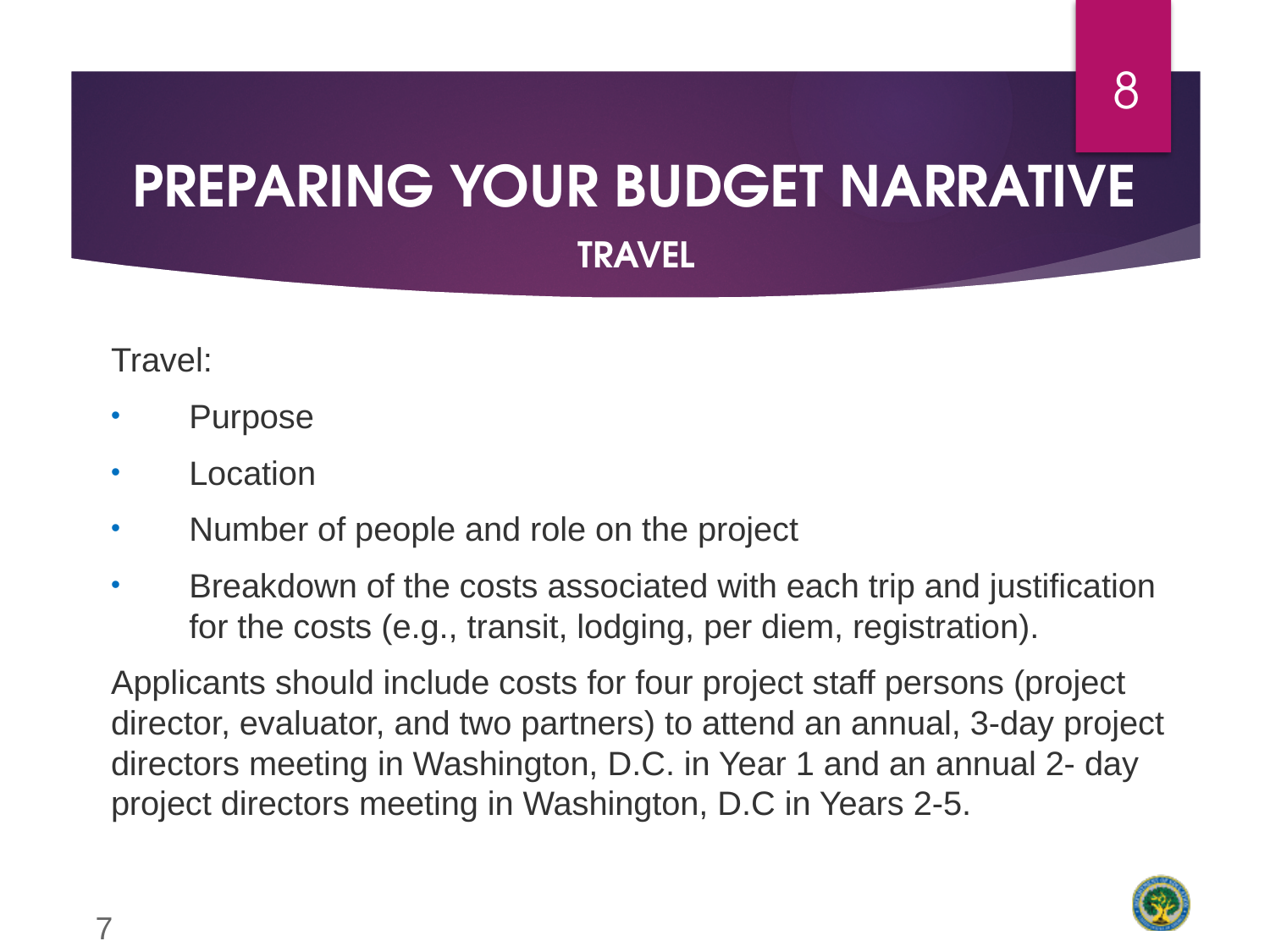

8
# Preparing your Budget Narrative
Travel
Travel:
Purpose
Location
Number of people and role on the project
Breakdown of the costs associated with each trip and justification for the costs (e.g., transit, lodging, per diem, registration).
Applicants should include costs for four project staff persons (project director, evaluator, and two partners) to attend an annual, 3-day project directors meeting in Washington, D.C. in Year 1 and an annual 2- day project directors meeting in Washington, D.C in Years 2-5.

7